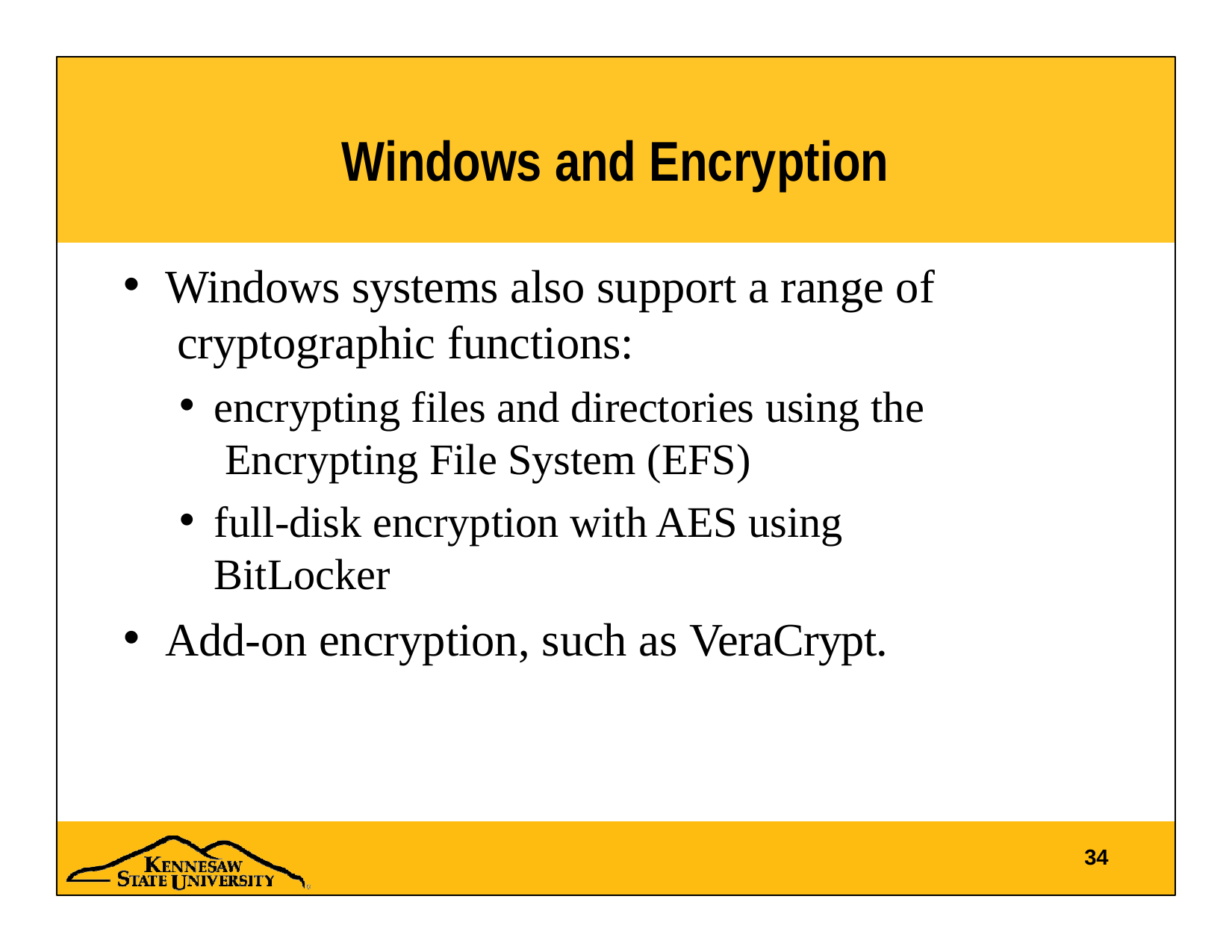

# Windows and Encryption
Windows systems also support a range of  cryptographic functions:
encrypting files and directories using the  Encrypting File System (EFS)
full-disk encryption with AES using BitLocker
Add-on encryption, such as VeraCrypt.

34